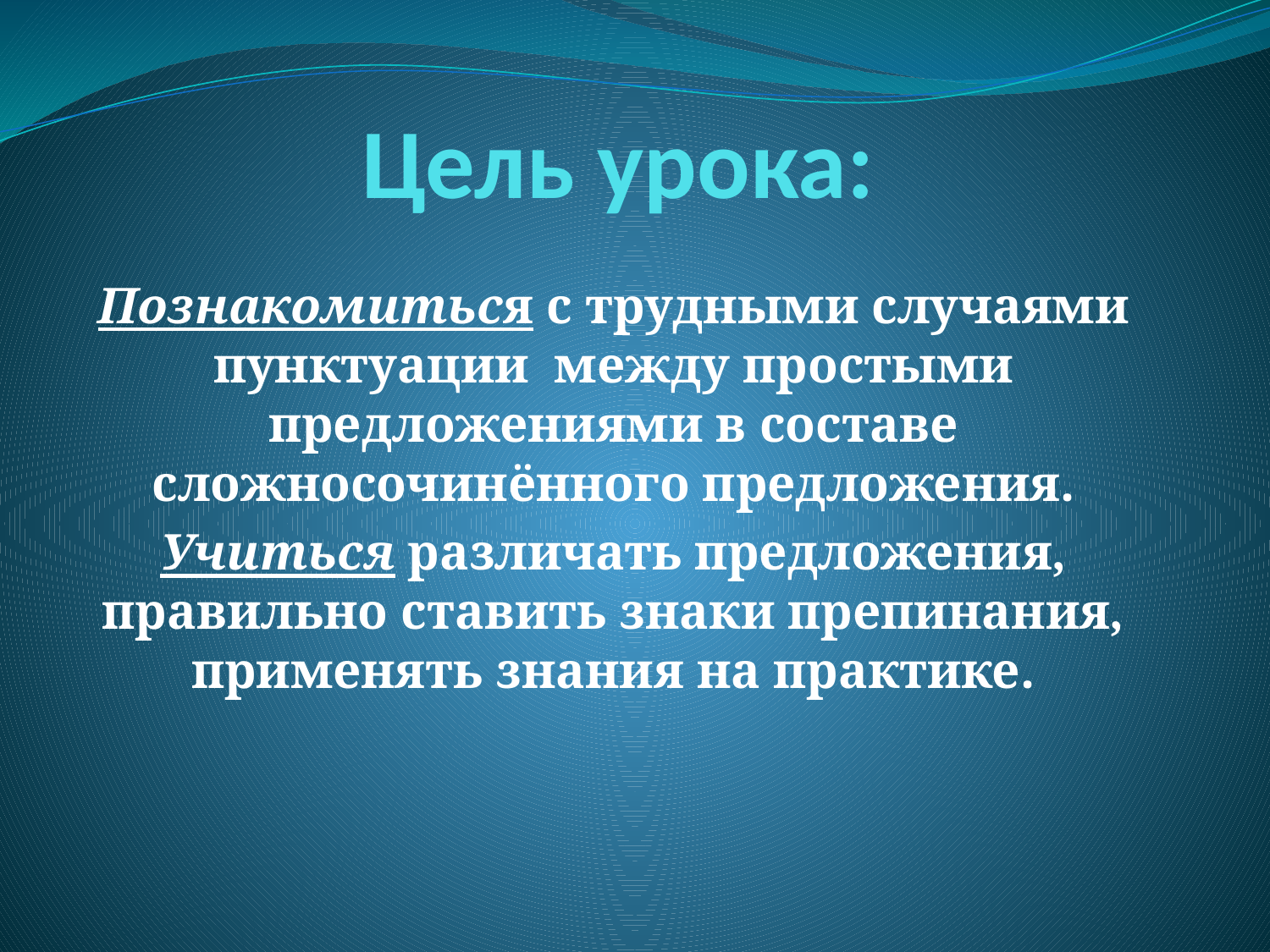

# Цель урока:
Познакомиться с трудными случаями пунктуации  между простыми предложениями в составе сложносочинённого предложения.
Учиться различать предложения, правильно ставить знаки препинания, применять знания на практике.